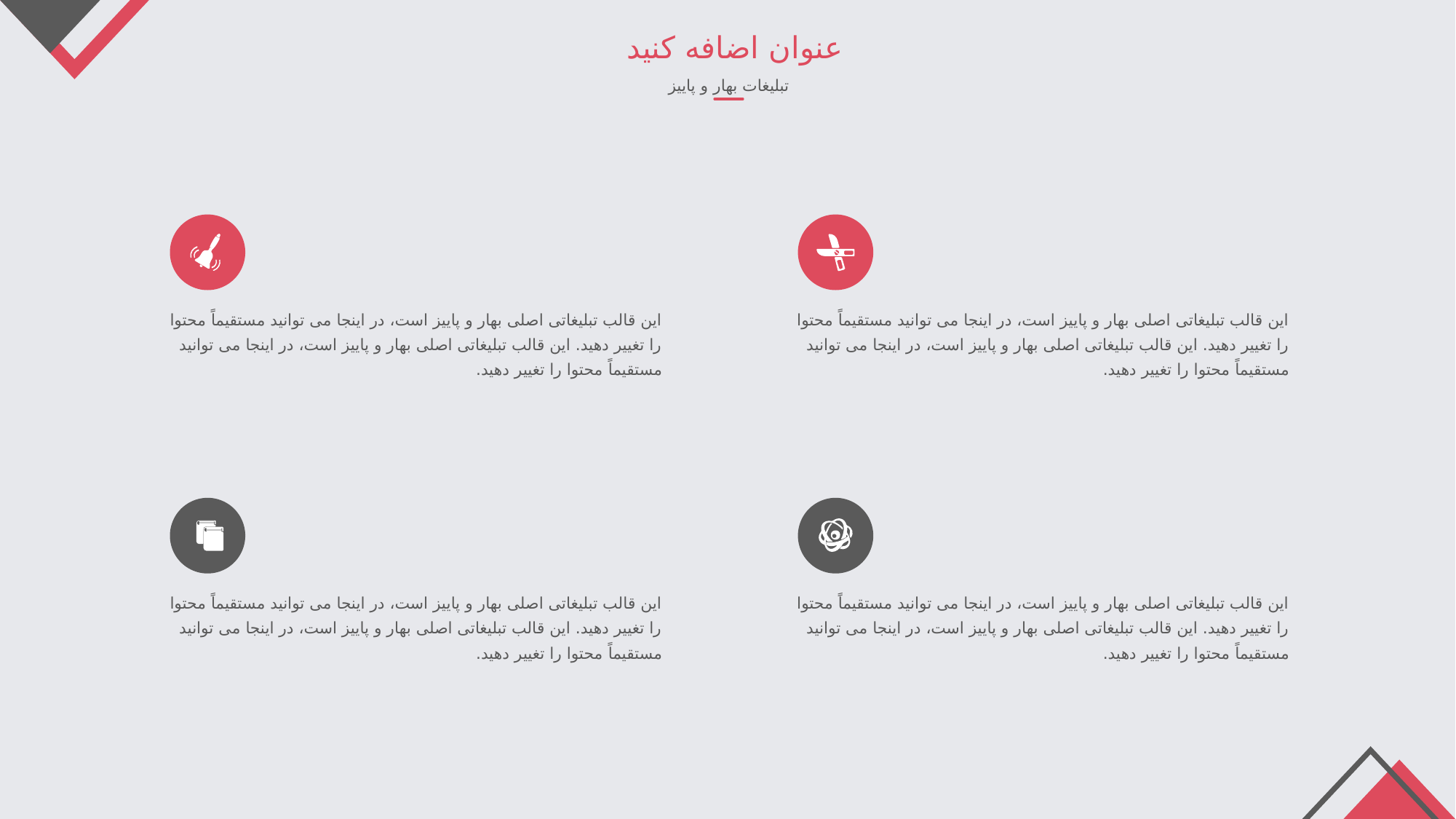

عنوان اضافه کنید
تبلیغات بهار و پاییز

این قالب تبلیغاتی اصلی بهار و پاییز است، در اینجا می توانید مستقیماً محتوا را تغییر دهید. این قالب تبلیغاتی اصلی بهار و پاییز است، در اینجا می توانید مستقیماً محتوا را تغییر دهید.
این قالب تبلیغاتی اصلی بهار و پاییز است، در اینجا می توانید مستقیماً محتوا را تغییر دهید. این قالب تبلیغاتی اصلی بهار و پاییز است، در اینجا می توانید مستقیماً محتوا را تغییر دهید.

این قالب تبلیغاتی اصلی بهار و پاییز است، در اینجا می توانید مستقیماً محتوا را تغییر دهید. این قالب تبلیغاتی اصلی بهار و پاییز است، در اینجا می توانید مستقیماً محتوا را تغییر دهید.
این قالب تبلیغاتی اصلی بهار و پاییز است، در اینجا می توانید مستقیماً محتوا را تغییر دهید. این قالب تبلیغاتی اصلی بهار و پاییز است، در اینجا می توانید مستقیماً محتوا را تغییر دهید.